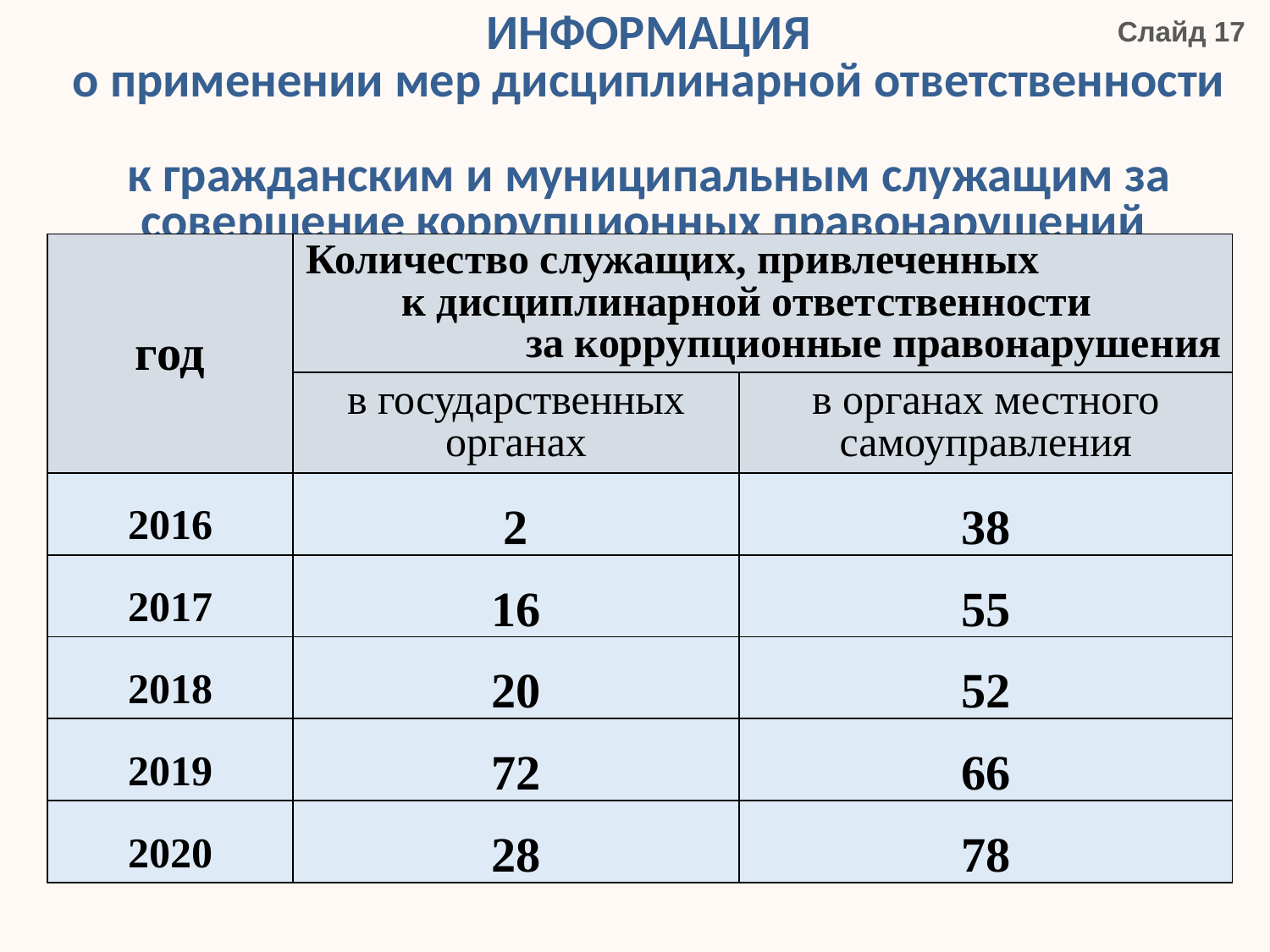

# ИНФОРМАЦИЯ о применении мер дисциплинарной ответственности к гражданским и муниципальным служащим за совершение коррупционных правонарушений
Слайд 17
| год | Количество служащих, привлеченных к дисциплинарной ответственности за коррупционные правонарушения |  |
| --- | --- | --- |
|  | в государственных органах | в органах местного самоуправления |
| 2016 | 2 | 38 |
| 2017 | 16 | 55 |
| 2018 | 20 | 52 |
| 2019 | 72 | 66 |
| 2020 | 28 | 78 |